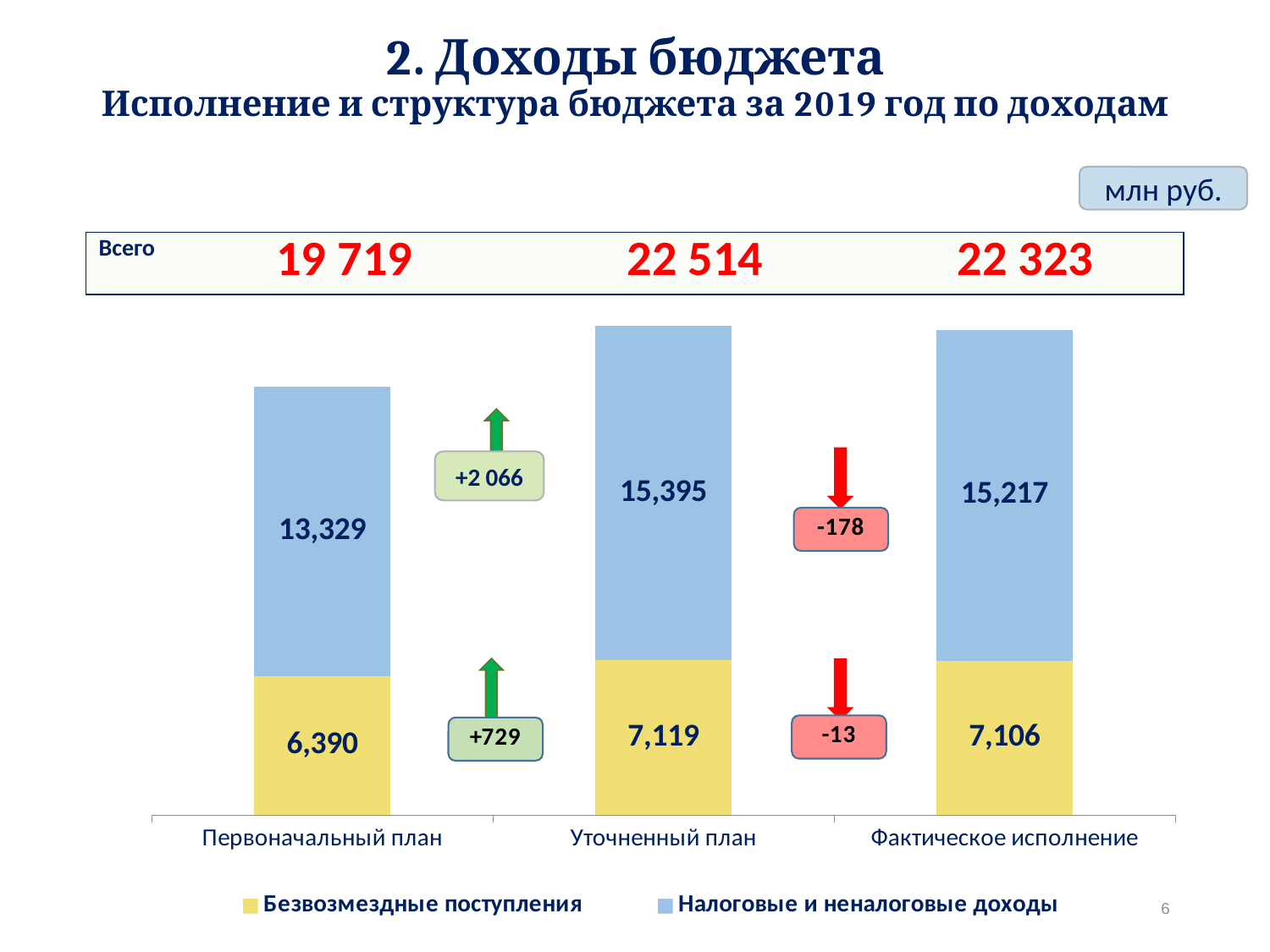

# 2. Доходы бюджета Исполнение и структура бюджета за 2019 год по доходам

### Chart

| Category | Безвозмездные поступления | Налоговые и неналоговые доходы |
|---|---|---|
| Первоначальный план | 6390.0 | 13329.0 |
| Уточненный план | 7119.0 | 15395.0 |
| Фактическое исполнение | 7106.0 | 15217.0 |
млн руб.
| Всего | 19 719 | 22 514 | 22 323 |
| --- | --- | --- | --- |
+2 066
6